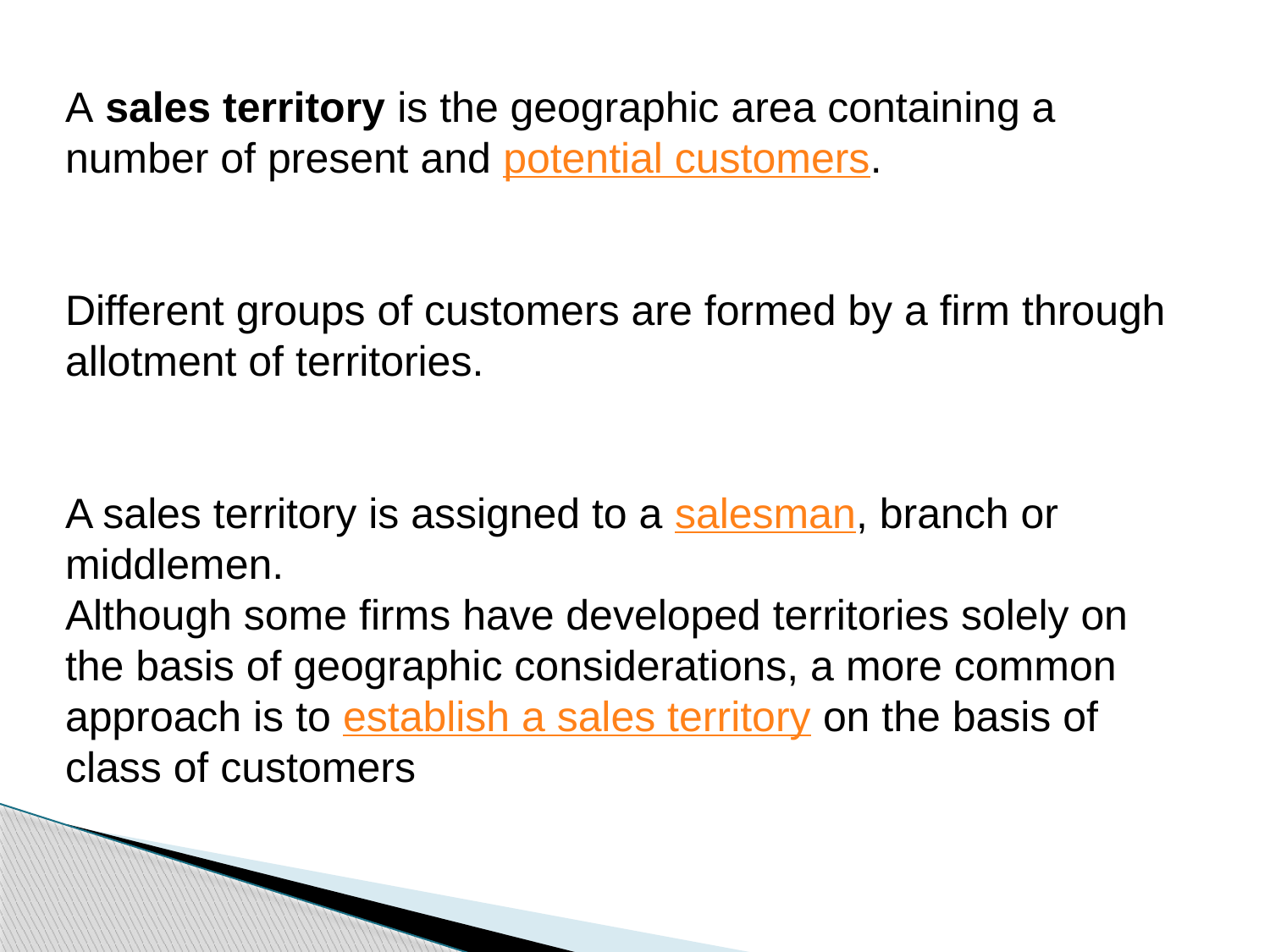

A sales territory is the geographic area containing a number of present and potential customers.

Different groups of customers are formed by a firm through allotment of territories.

A sales territory is assigned to a salesman, branch or middlemen.
Although some firms have developed territories solely on the basis of geographic considerations, a more common approach is to establish a sales territory on the basis of class of customers